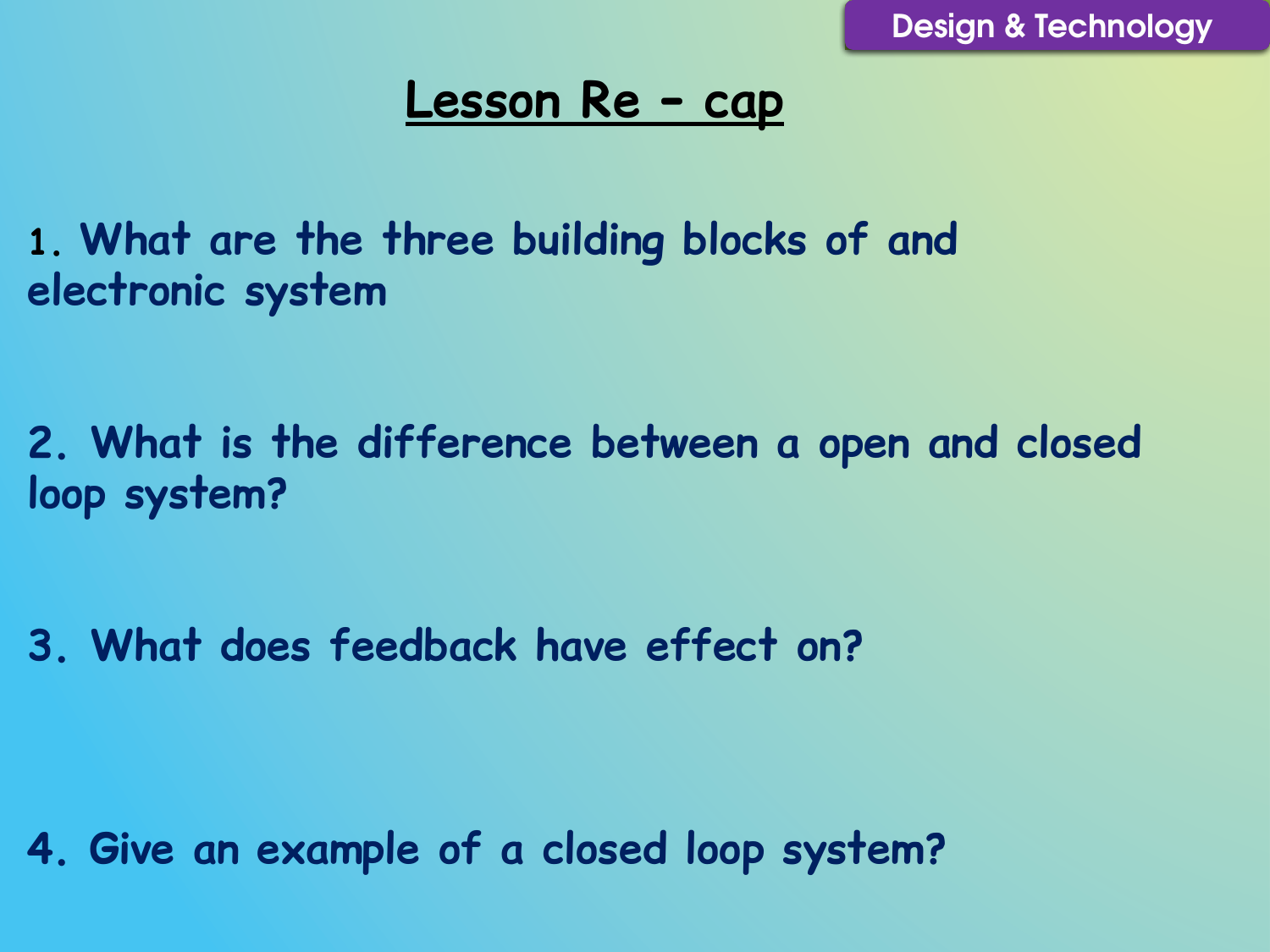

Lesson Re – cap

1. What are the three building blocks of and electronic system

2. What is the difference between a open and closed loop system?

3. What does feedback have effect on?

4. Give an example of a closed loop system?